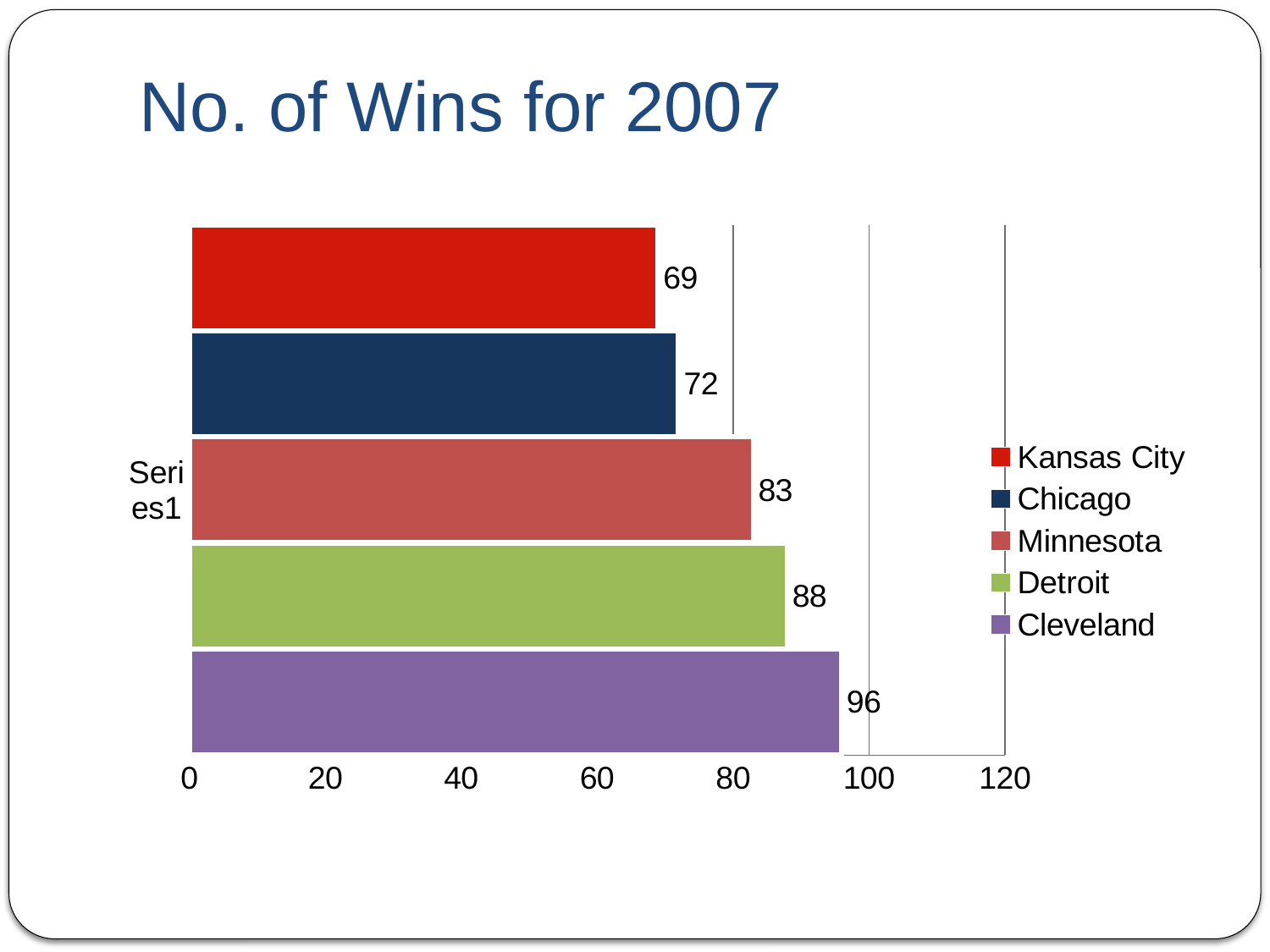

# No. of Wins for 2007

### Chart

| Category | Cleveland | Detroit | Minnesota | Chicago | Kansas City |
|---|---|---|---|---|---|
|  | 96.0 | 88.0 | 83.0 | 72.0 | 69.0 |